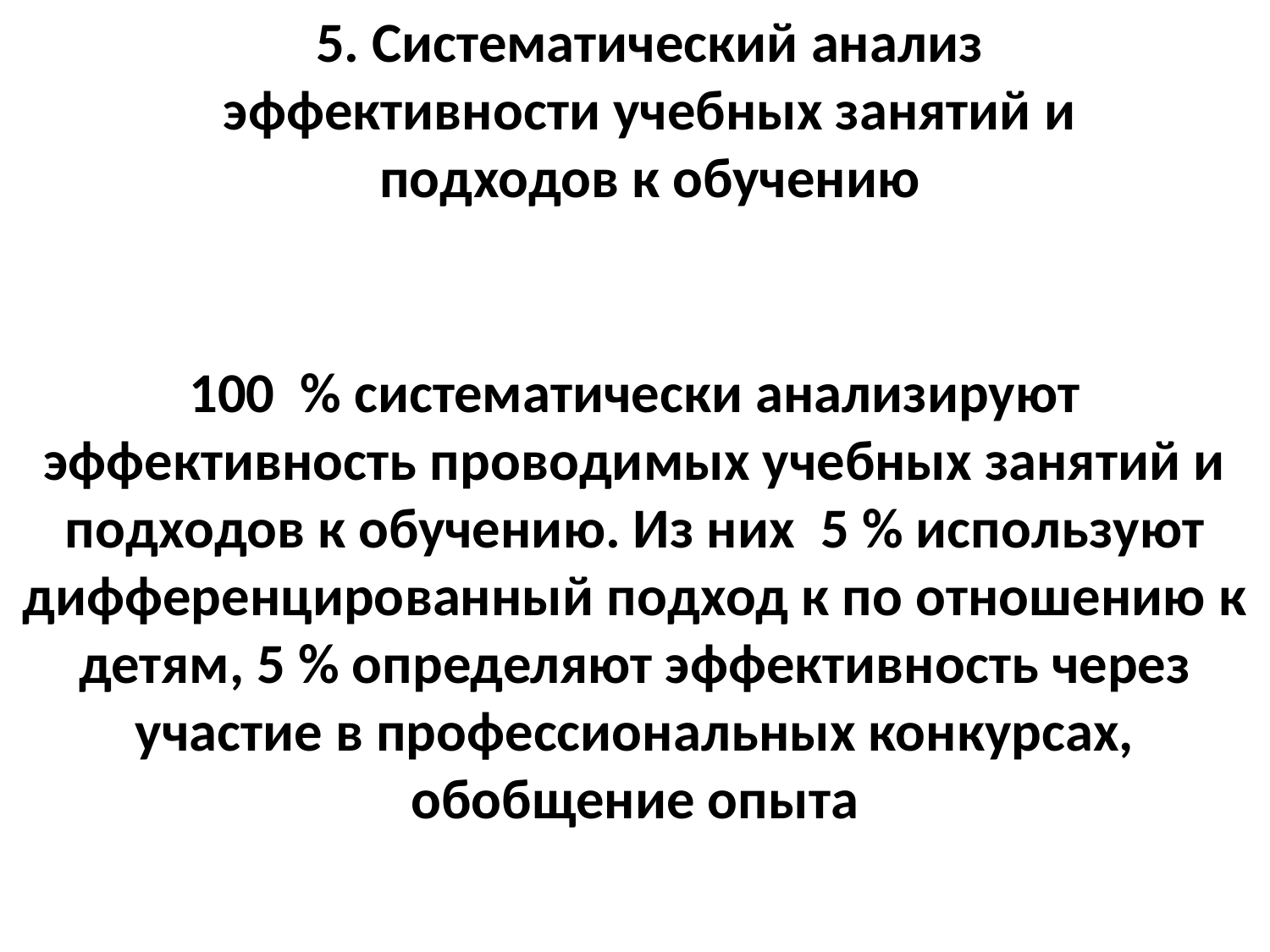

5. Систематический анализ эффективности учебных занятий и подходов к обучению
100  % систематически анализируют эффективность проводимых учебных занятий и подходов к обучению. Из них  5 % используют дифференцированный подход к по отношению к детям, 5 % определяют эффективность через участие в профессиональных конкурсах, обобщение опыта